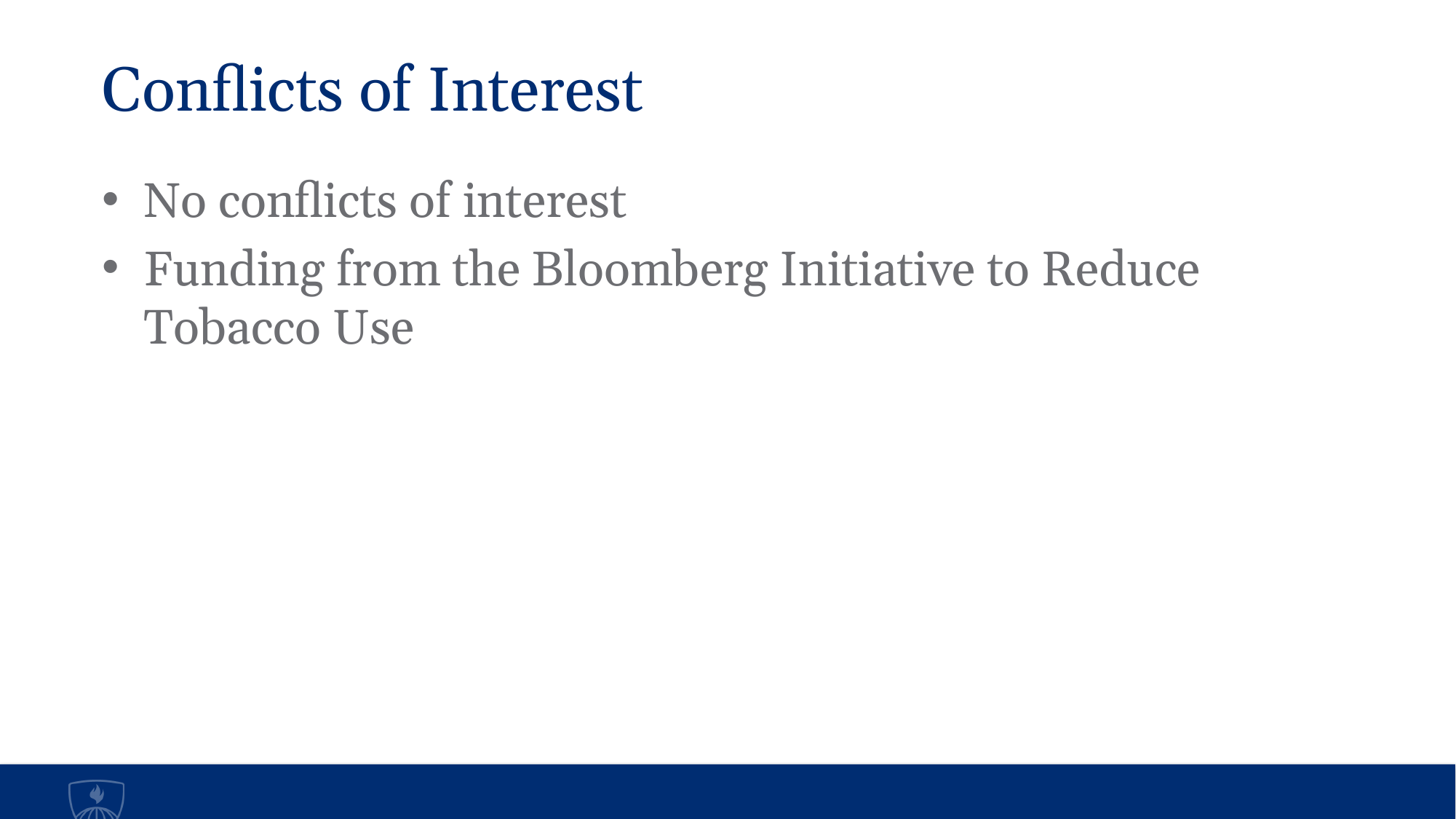

Conflicts of Interest
No conflicts of interest
Funding from the Bloomberg Initiative to Reduce Tobacco Use